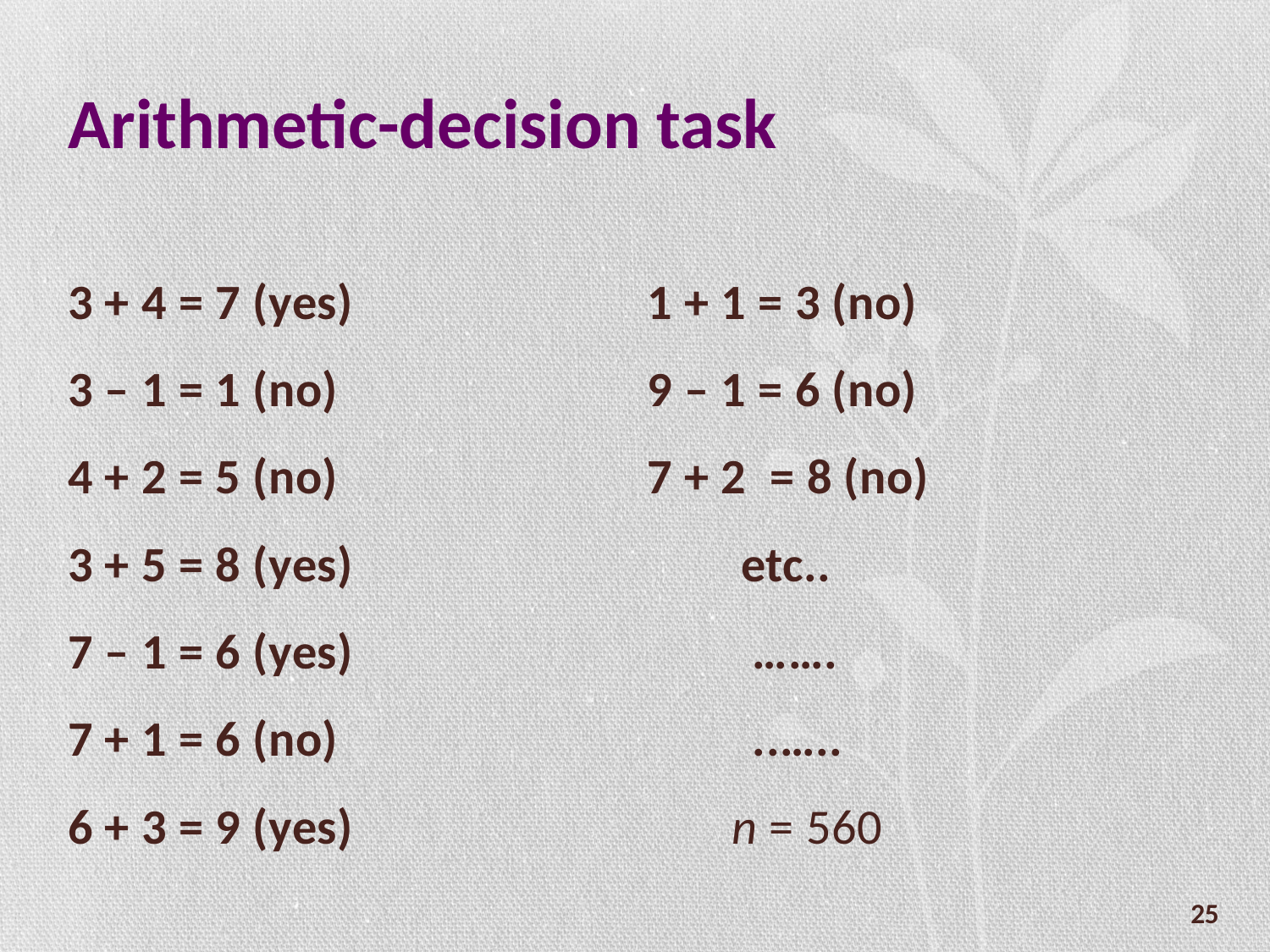

# Arithmetic-decision task
3 + 4 = 7 (yes)			1 + 1 = 3 (no)
3 – 1 = 1 (no)			9 – 1 = 6 (no)
4 + 2 = 5 (no)			7 + 2  = 8 (no)
3 + 5 = 8 (yes)			        etc..
7 – 1 = 6 (yes)			         …….
7 + 1 = 6 (no)			         ..…..
6 + 3 = 9 (yes)		                  n = 560

25